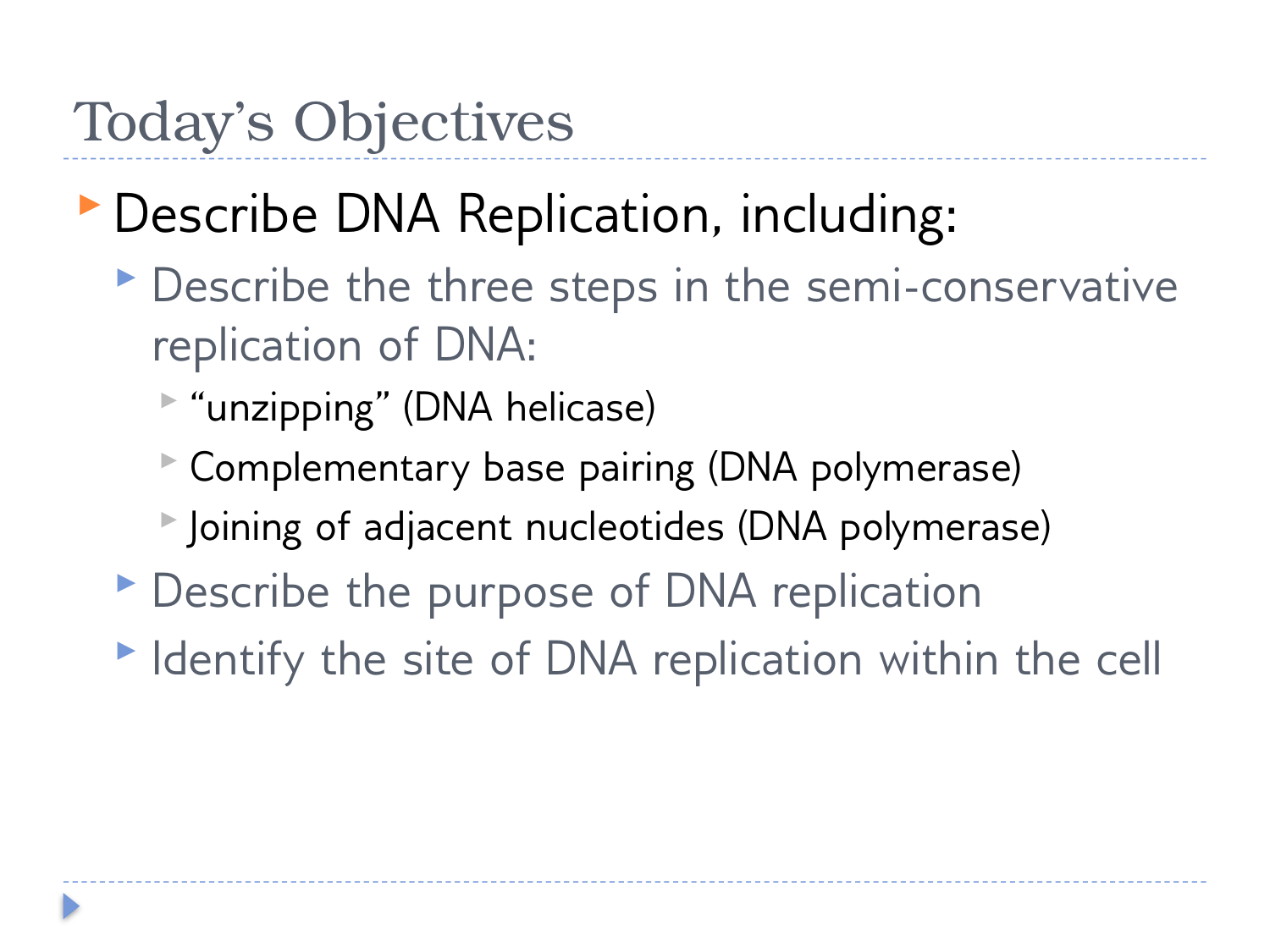

# Today’s Objectives
Describe DNA Replication, including:
Describe the three steps in the semi-conservative replication of DNA:
“unzipping” (DNA helicase)
Complementary base pairing (DNA polymerase)
Joining of adjacent nucleotides (DNA polymerase)
Describe the purpose of DNA replication
Identify the site of DNA replication within the cell